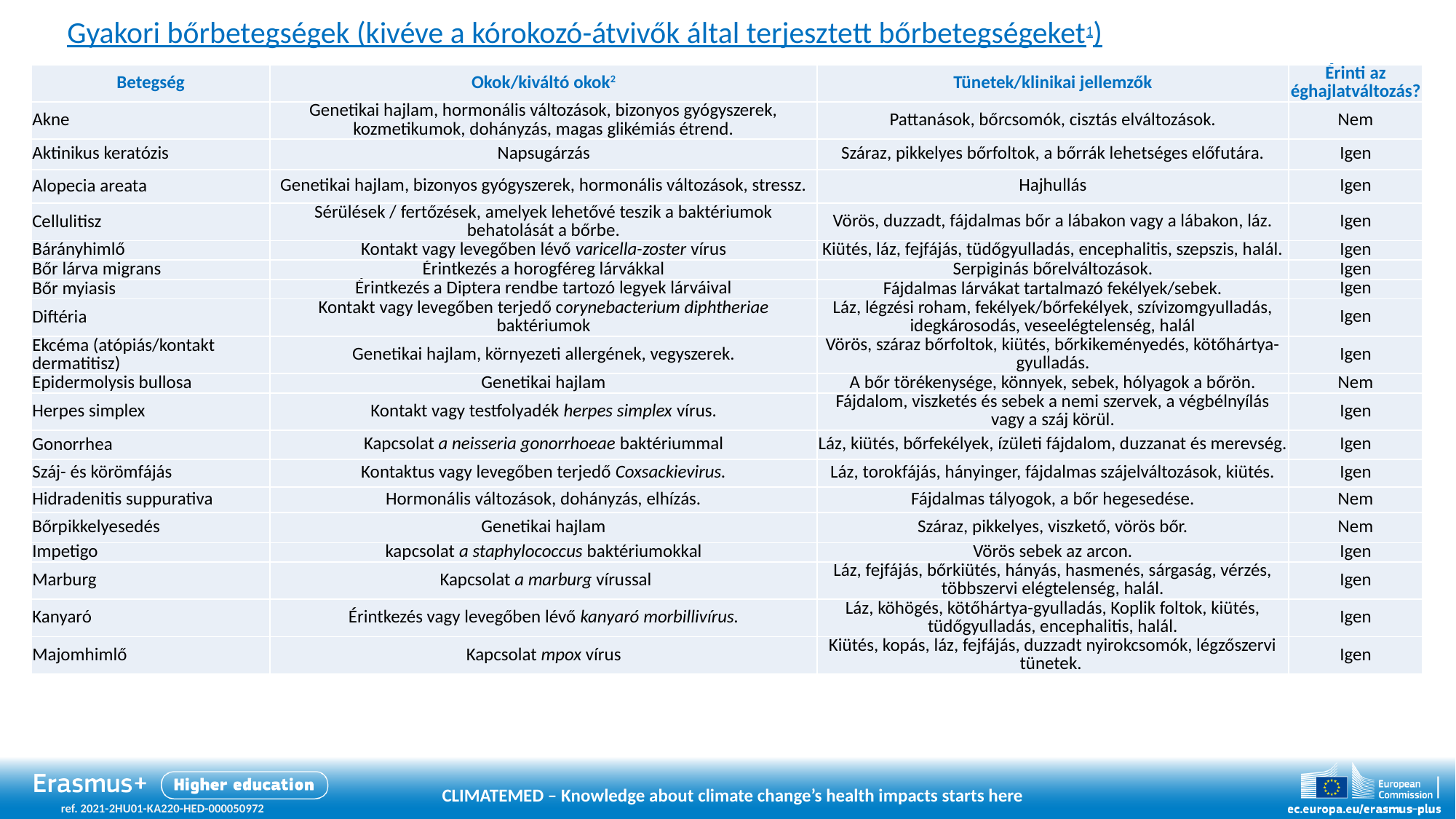

Gyakori bőrbetegségek (kivéve a kórokozó-átvivők által terjesztett bőrbetegségeket1)
| Betegség | Okok/kiváltó okok2 | Tünetek/klinikai jellemzők | Érinti az éghajlatváltozás? |
| --- | --- | --- | --- |
| Akne | Genetikai hajlam, hormonális változások, bizonyos gyógyszerek, kozmetikumok, dohányzás, magas glikémiás étrend. | Pattanások, bőrcsomók, cisztás elváltozások. | Nem |
| Aktinikus keratózis | Napsugárzás | Száraz, pikkelyes bőrfoltok, a bőrrák lehetséges előfutára. | Igen |
| Alopecia areata | Genetikai hajlam, bizonyos gyógyszerek, hormonális változások, stressz. | Hajhullás | Igen |
| Cellulitisz | Sérülések / fertőzések, amelyek lehetővé teszik a baktériumok behatolását a bőrbe. | Vörös, duzzadt, fájdalmas bőr a lábakon vagy a lábakon, láz. | Igen |
| Bárányhimlő | Kontakt vagy levegőben lévő varicella-zoster vírus | Kiütés, láz, fejfájás, tüdőgyulladás, encephalitis, szepszis, halál. | Igen |
| Bőr lárva migrans | Érintkezés a horogféreg lárvákkal | Serpiginás bőrelváltozások. | Igen |
| Bőr myiasis | Érintkezés a Diptera rendbe tartozó legyek lárváival | Fájdalmas lárvákat tartalmazó fekélyek/sebek. | Igen |
| Diftéria | Kontakt vagy levegőben terjedő corynebacterium diphtheriae baktériumok | Láz, légzési roham, fekélyek/bőrfekélyek, szívizomgyulladás, idegkárosodás, veseelégtelenség, halál | Igen |
| Ekcéma (atópiás/kontakt dermatitisz) | Genetikai hajlam, környezeti allergének, vegyszerek. | Vörös, száraz bőrfoltok, kiütés, bőrkikeményedés, kötőhártya-gyulladás. | Igen |
| Epidermolysis bullosa | Genetikai hajlam | A bőr törékenysége, könnyek, sebek, hólyagok a bőrön. | Nem |
| Herpes simplex | Kontakt vagy testfolyadék herpes simplex vírus. | Fájdalom, viszketés és sebek a nemi szervek, a végbélnyílás vagy a száj körül. | Igen |
| Gonorrhea | Kapcsolat a neisseria gonorrhoeae baktériummal | Láz, kiütés, bőrfekélyek, ízületi fájdalom, duzzanat és merevség. | Igen |
| Száj- és körömfájás | Kontaktus vagy levegőben terjedő Coxsackievirus. | Láz, torokfájás, hányinger, fájdalmas szájelváltozások, kiütés. | Igen |
| Hidradenitis suppurativa | Hormonális változások, dohányzás, elhízás. | Fájdalmas tályogok, a bőr hegesedése. | Nem |
| Bőrpikkelyesedés | Genetikai hajlam | Száraz, pikkelyes, viszkető, vörös bőr. | Nem |
| Impetigo | kapcsolat a staphylococcus baktériumokkal | Vörös sebek az arcon. | Igen |
| Marburg | Kapcsolat a marburg vírussal | Láz, fejfájás, bőrkiütés, hányás, hasmenés, sárgaság, vérzés, többszervi elégtelenség, halál. | Igen |
| Kanyaró | Érintkezés vagy levegőben lévő kanyaró morbillivírus. | Láz, köhögés, kötőhártya-gyulladás, Koplik foltok, kiütés, tüdőgyulladás, encephalitis, halál. | Igen |
| Majomhimlő | Kapcsolat mpox vírus | Kiütés, kopás, láz, fejfájás, duzzadt nyirokcsomók, légzőszervi tünetek. | Igen |